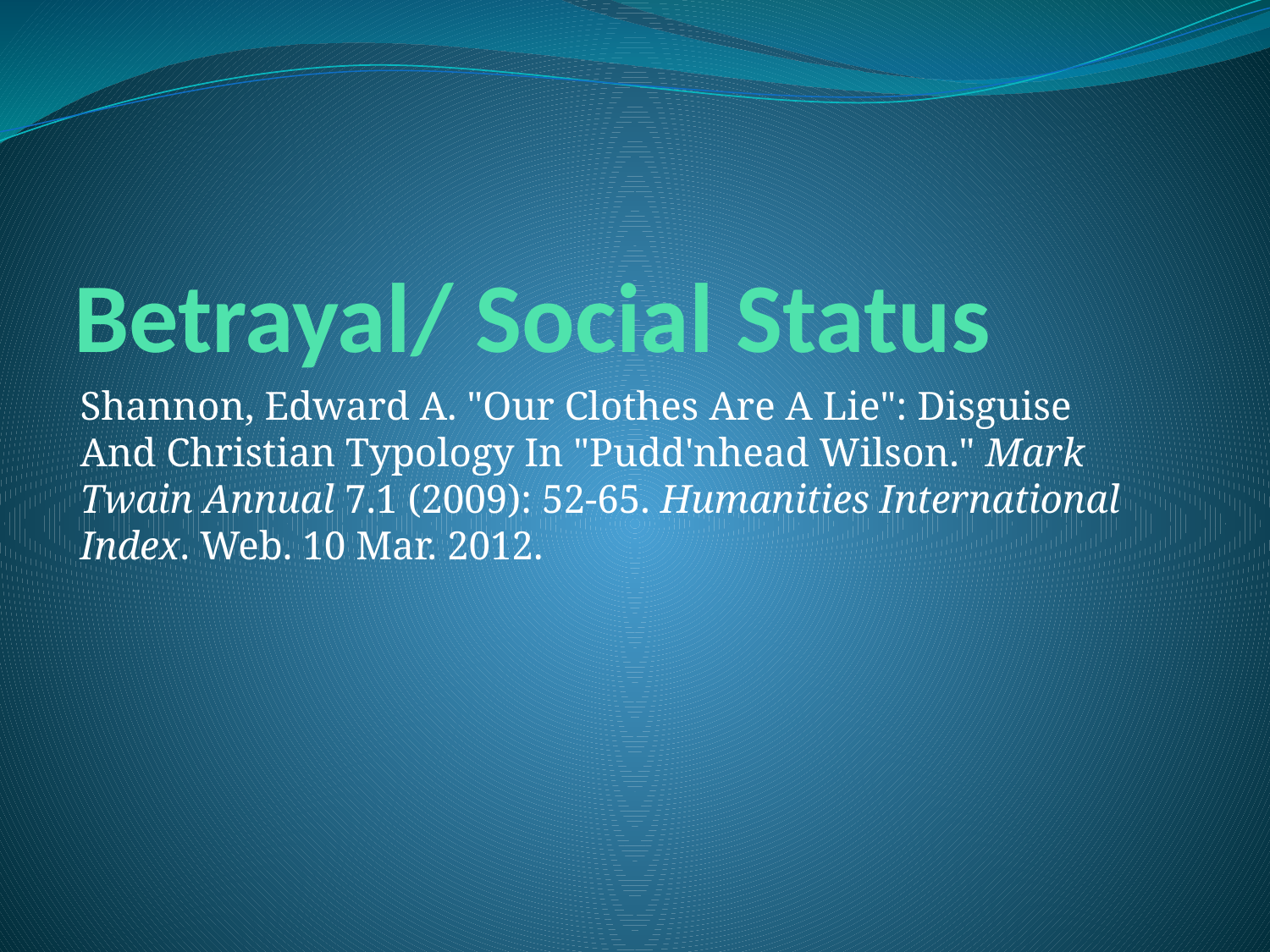

# Betrayal/ Social Status
Shannon, Edward A. "Our Clothes Are A Lie": Disguise And Christian Typology In "Pudd'nhead Wilson." Mark Twain Annual 7.1 (2009): 52-65. Humanities International Index. Web. 10 Mar. 2012.